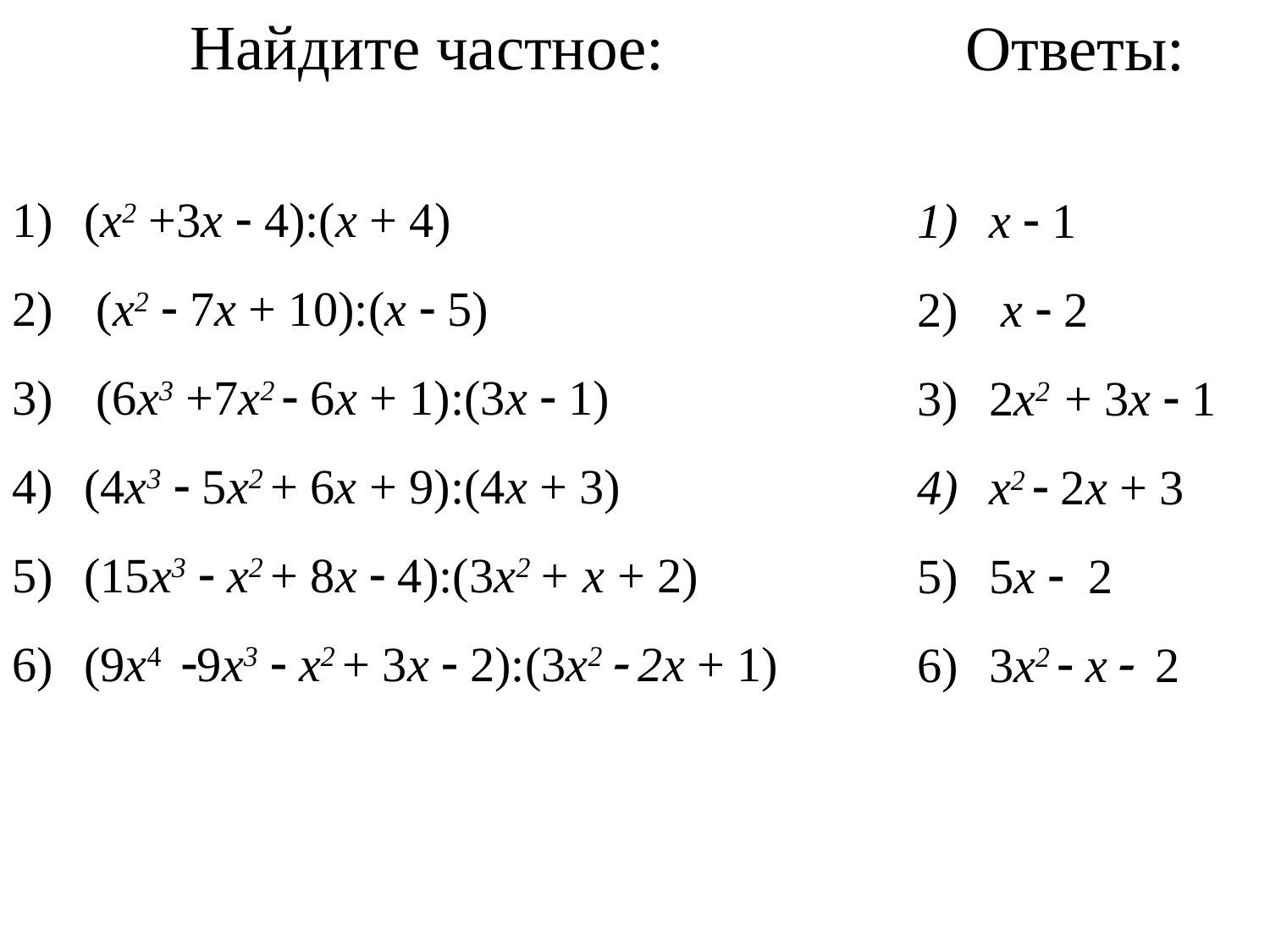

Найдите частное:

(x2 +3х − 4):(х + 4)
 (x2 − 7х + 10):(х − 5)
 (6x3 +7х2 − 6х + 1):(3х − 1)
(4x3 − 5х2 + 6х + 9):(4х + 3)
(15x3 − х2 + 8х − 4):(3х2 + х + 2)
(9х4  −9x3 − х2 + 3х − 2):(3х2 − 2х + 1)
Ответы:

х − 1
 х − 2
2х2  + 3х − 1
х2 − 2х + 3
5х −  2
3х2 − х −  2